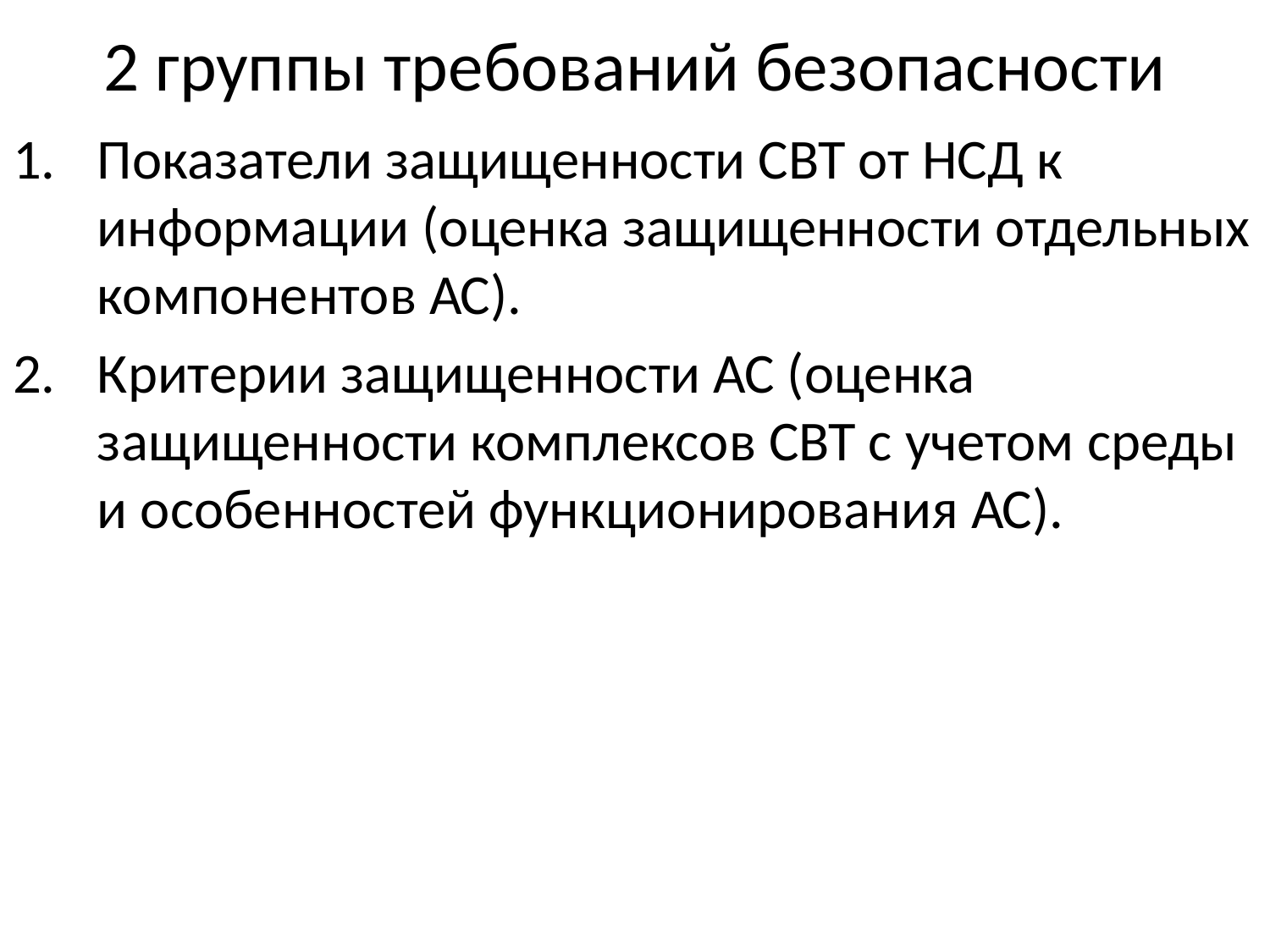

# 2 группы требований безопасности
Показатели защищенности СВТ от НСД к информации (оценка защищенности отдельных компонентов АС).
Критерии защищенности АС (оценка защищенности комплексов СВТ с учетом среды и особенностей функционирования АС).